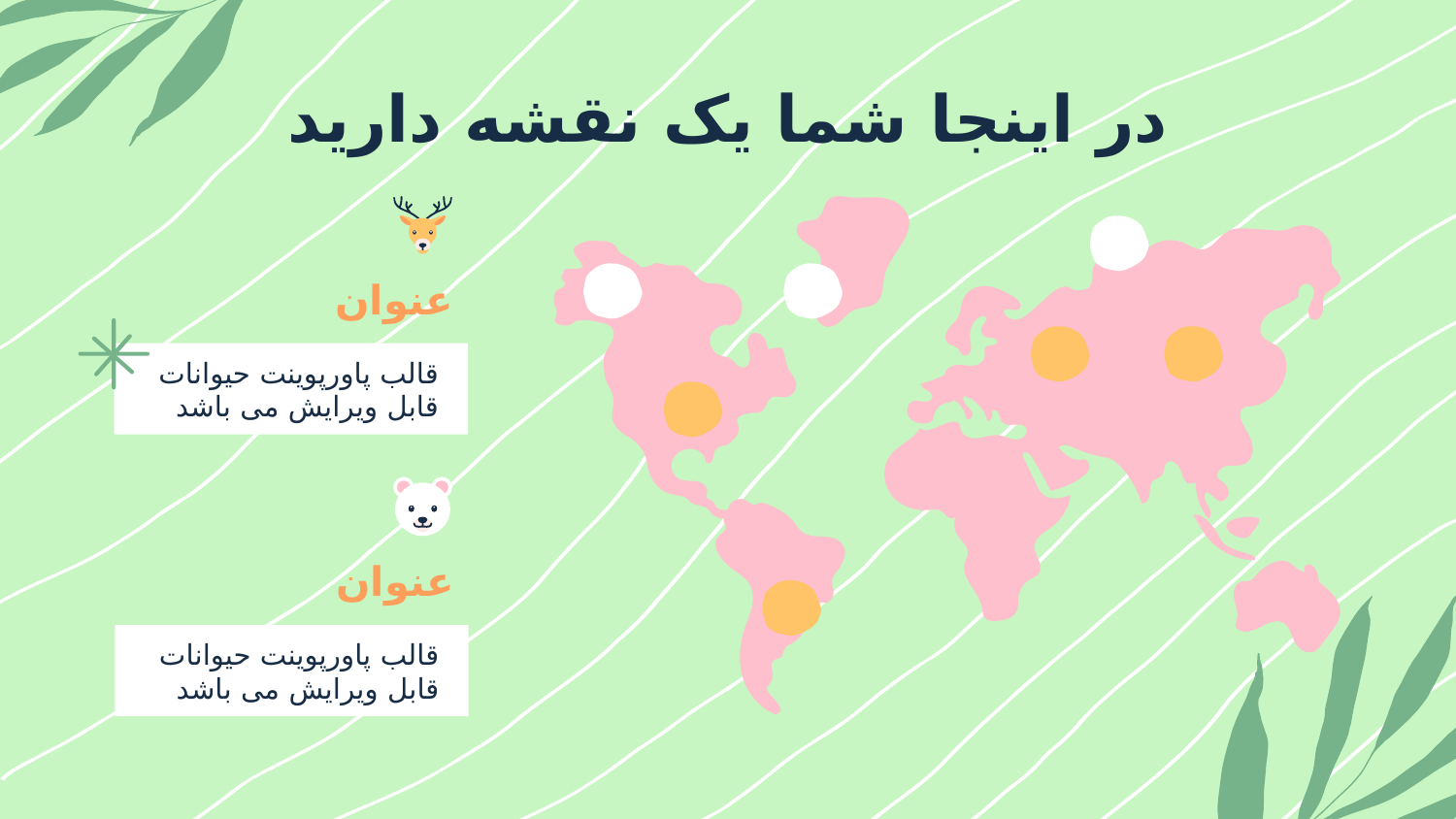

# در اینجا شما یک نقشه دارید

عنوان

قالب پاورپوینت حیوانات قابل ویرایش می باشد

عنوان

قالب پاورپوینت حیوانات قابل ویرایش می باشد